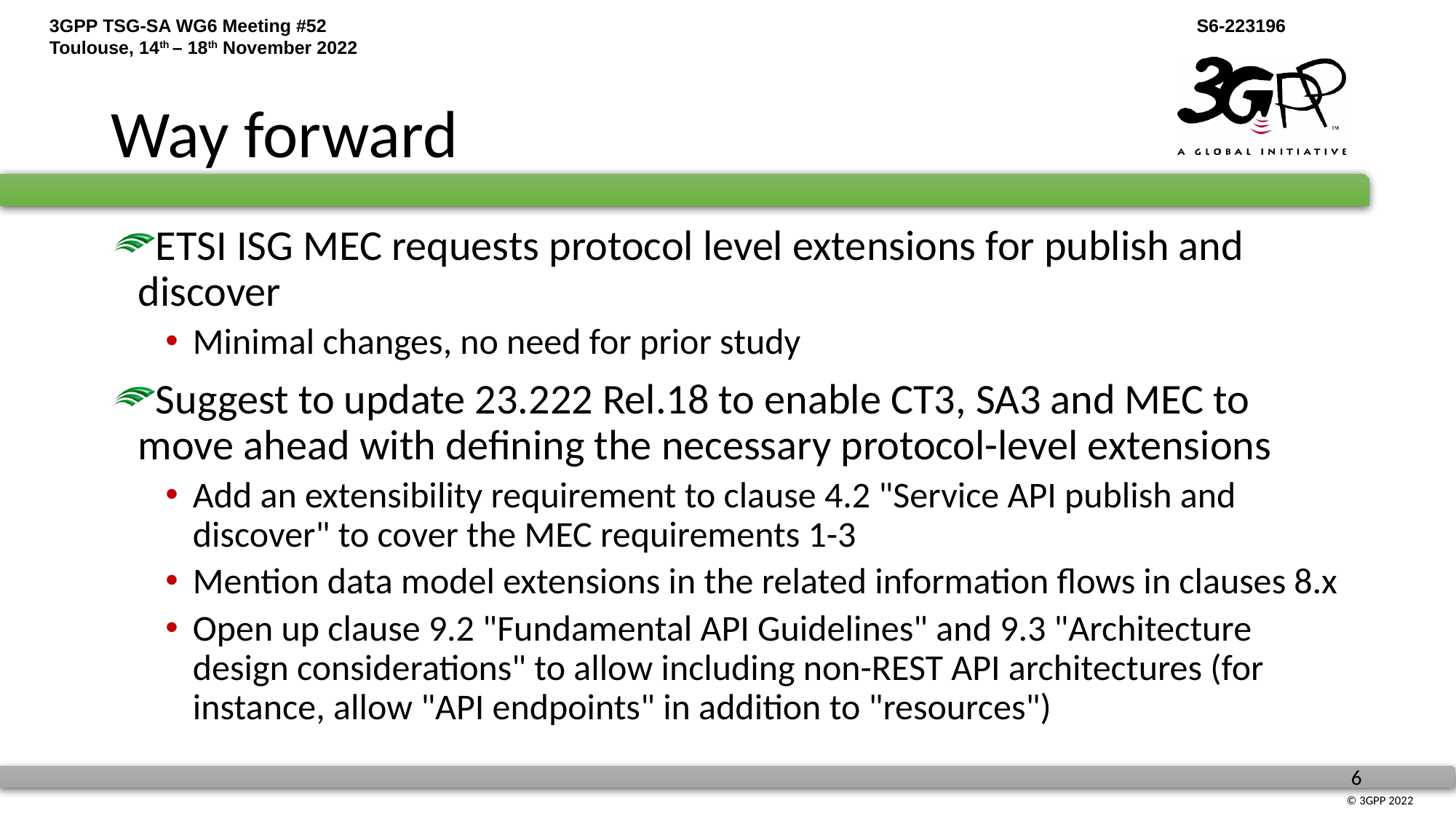

# Way forward
ETSI ISG MEC requests protocol level extensions for publish and discover
Minimal changes, no need for prior study
Suggest to update 23.222 Rel.18 to enable CT3, SA3 and MEC to move ahead with defining the necessary protocol-level extensions
Add an extensibility requirement to clause 4.2 "Service API publish and discover" to cover the MEC requirements 1-3
Mention data model extensions in the related information flows in clauses 8.x
Open up clause 9.2 "Fundamental API Guidelines" and 9.3 "Architecture design considerations" to allow including non-REST API architectures (for instance, allow "API endpoints" in addition to "resources")